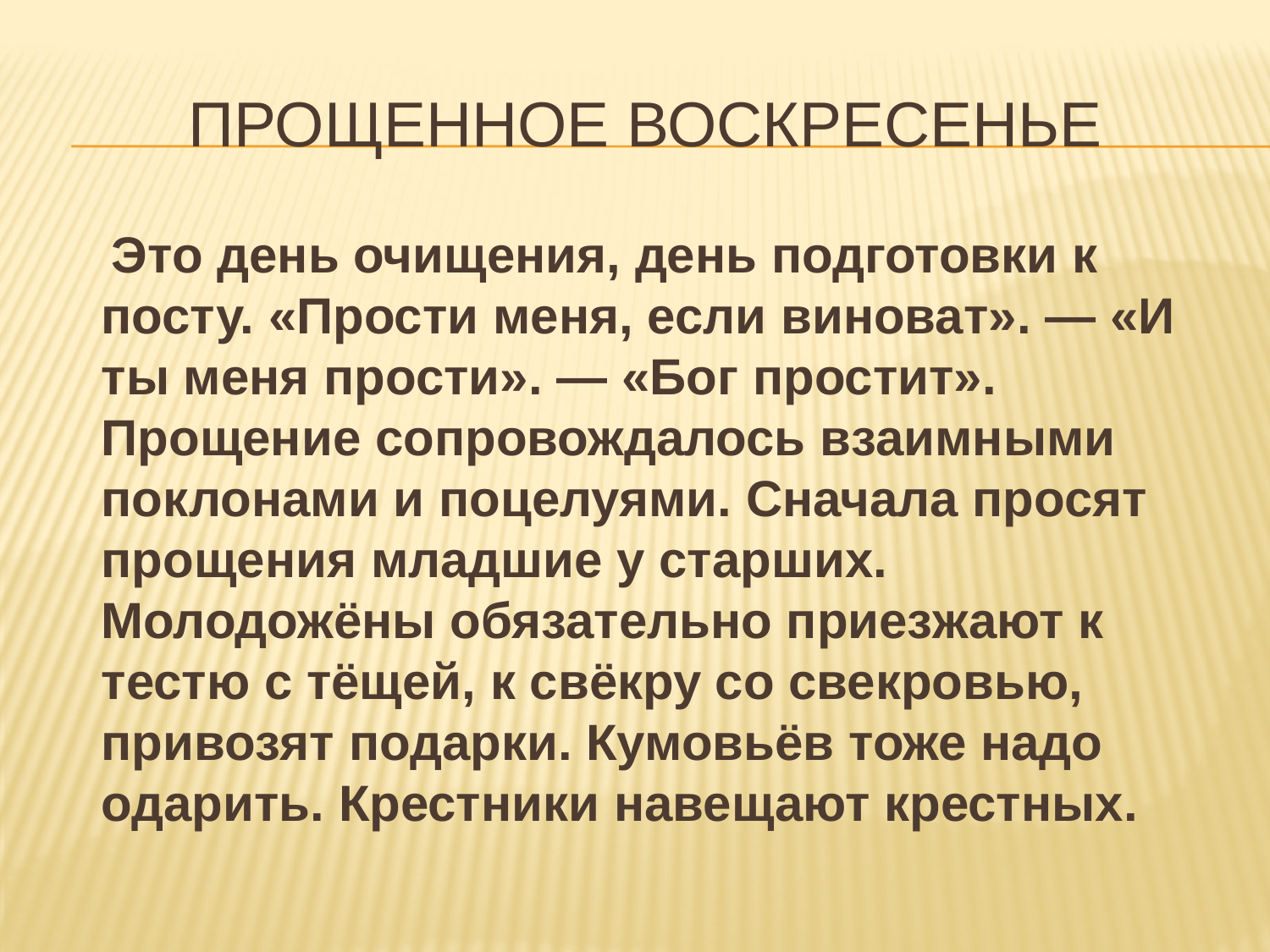

# ПРОЩЕННОЕ ВОСКРЕСЕНЬЕ
    Это день очищения, день подготовки к посту. «Прости меня, если виноват». — «И ты меня прости». — «Бог простит». Прощение сопровождалось взаимными поклонами и поцелуями. Сначала просят прощения младшие у старших. Молодожёны обязательно приезжают к тестю с тёщей, к свёкру со свекровью, привозят подарки. Кумовьёв тоже надо одарить. Крестники навещают крестных.